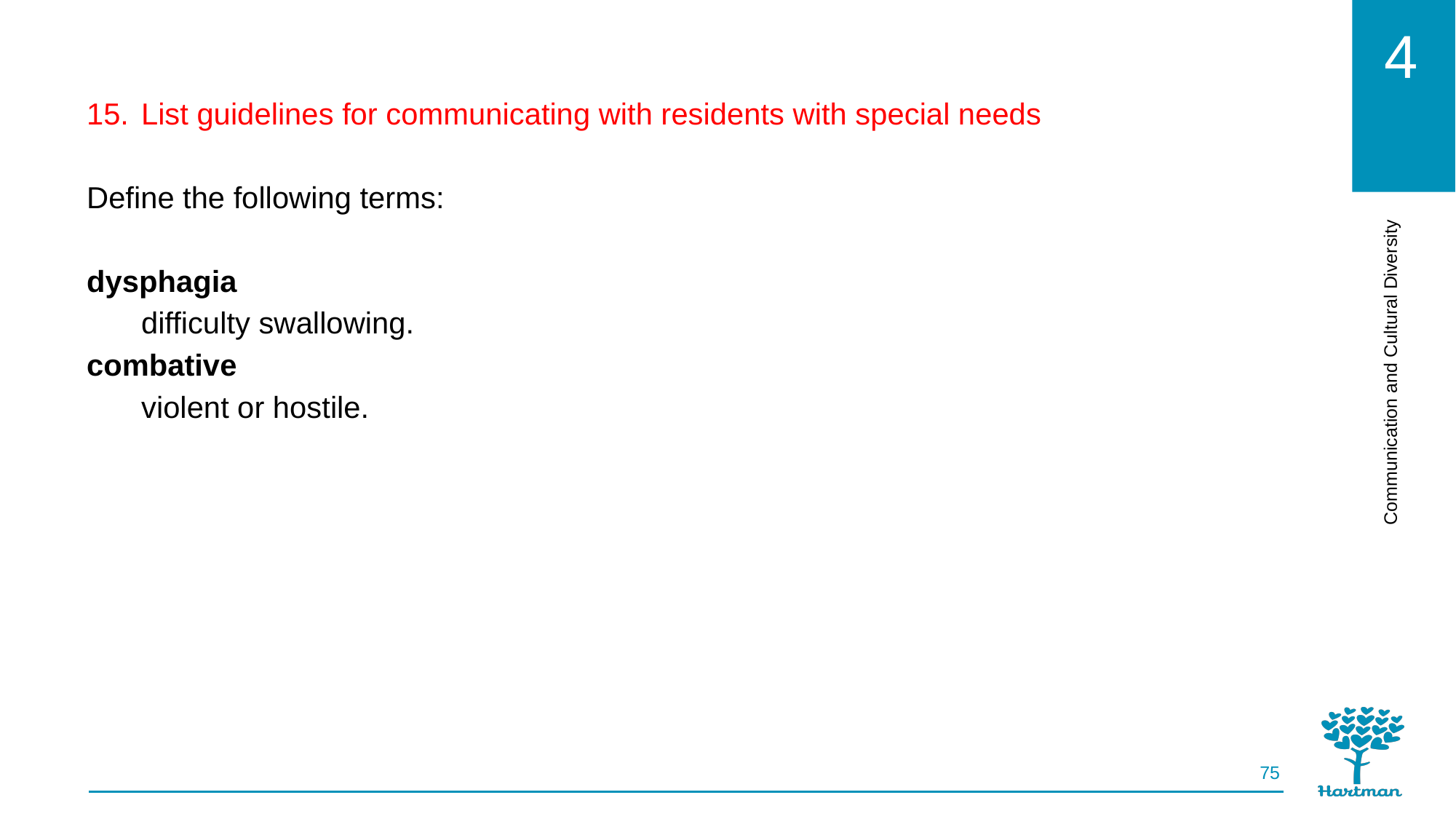

List guidelines for communicating with residents with special needs

Define the following terms:

dysphagia
difficulty swallowing.
combative
violent or hostile.

75